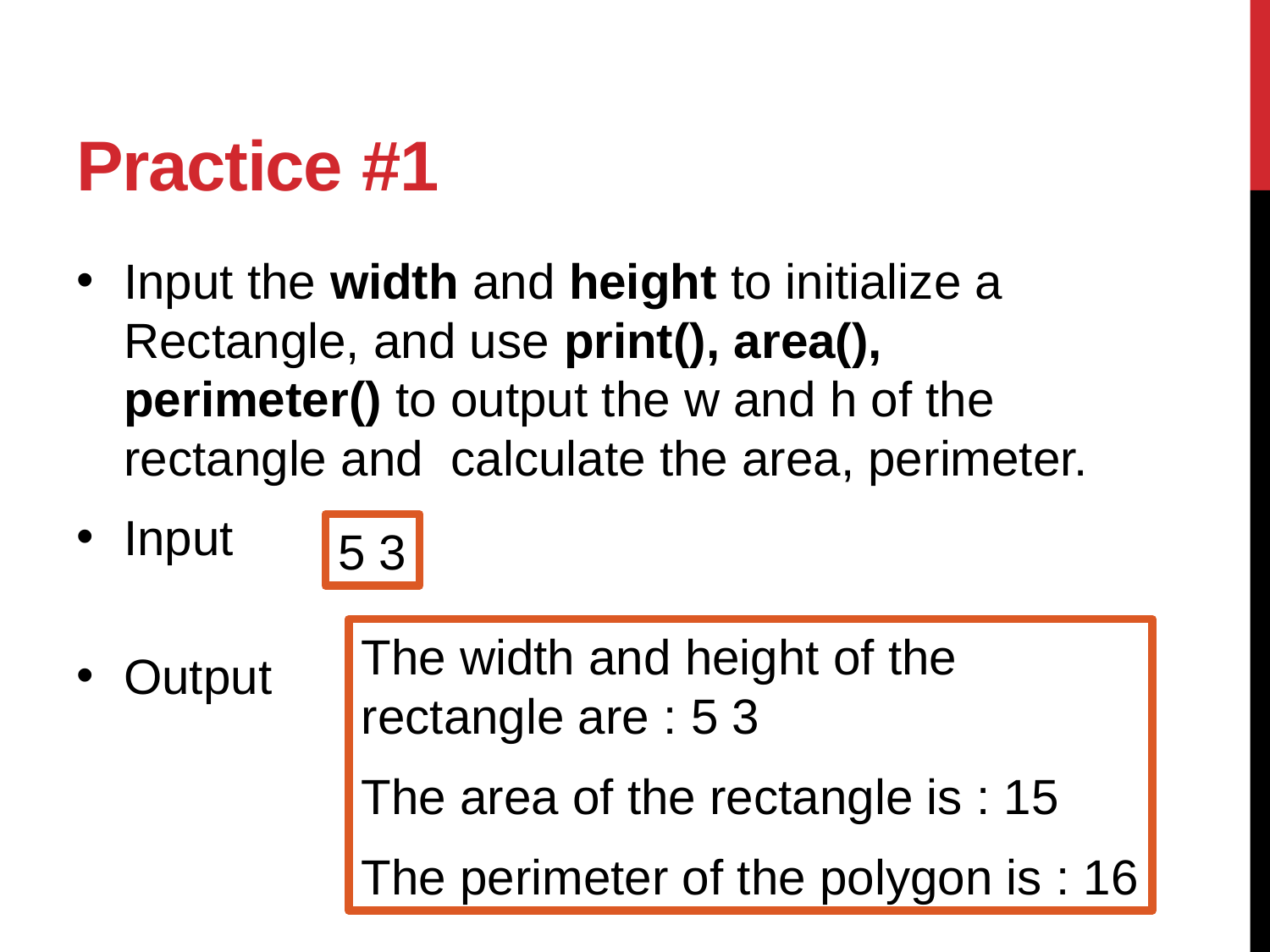

Practice #1
Input the width and height to initialize a Rectangle, and use print(), area(), perimeter() to output the w and h of the rectangle and  calculate the area, perimeter.
Input
Output

5 3
The width and height of the
rectangle are : 5 3
The area of the rectangle is : 15
The perimeter of the polygon is : 16